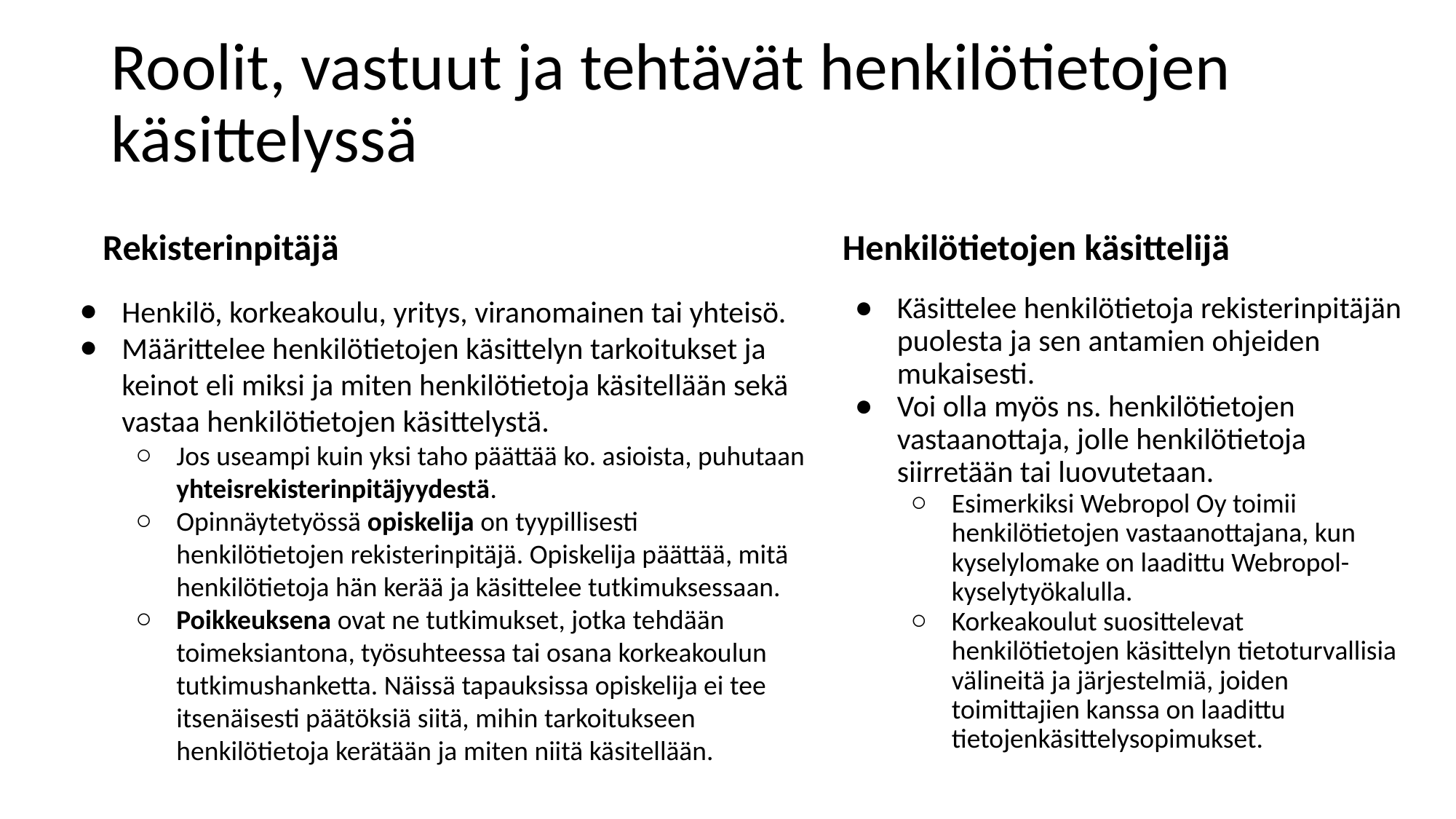

# Roolit, vastuut ja tehtävät henkilötietojen käsittelyssä
Rekisterinpitäjä
Henkilötietojen käsittelijä
Henkilö, korkeakoulu, yritys, viranomainen tai yhteisö.
Määrittelee henkilötietojen käsittelyn tarkoitukset ja keinot eli miksi ja miten henkilötietoja käsitellään sekä vastaa henkilötietojen käsittelystä.
Jos useampi kuin yksi taho päättää ko. asioista, puhutaan yhteisrekisterinpitäjyydestä.
Opinnäytetyössä opiskelija on tyypillisesti henkilötietojen rekisterinpitäjä. Opiskelija päättää, mitä henkilötietoja hän kerää ja käsittelee tutkimuksessaan.
Poikkeuksena ovat ne tutkimukset, jotka tehdään toimeksiantona, työsuhteessa tai osana korkeakoulun tutkimushanketta. Näissä tapauksissa opiskelija ei tee itsenäisesti päätöksiä siitä, mihin tarkoitukseen henkilötietoja kerätään ja miten niitä käsitellään.
Käsittelee henkilötietoja rekisterinpitäjän puolesta ja sen antamien ohjeiden mukaisesti.
Voi olla myös ns. henkilötietojen vastaanottaja, jolle henkilötietoja siirretään tai luovutetaan.
Esimerkiksi Webropol Oy toimii henkilötietojen vastaanottajana, kun kyselylomake on laadittu Webropol-kyselytyökalulla.
Korkeakoulut suosittelevat henkilötietojen käsittelyn tietoturvallisia välineitä ja järjestelmiä, joiden toimittajien kanssa on laadittu tietojenkäsittelysopimukset.